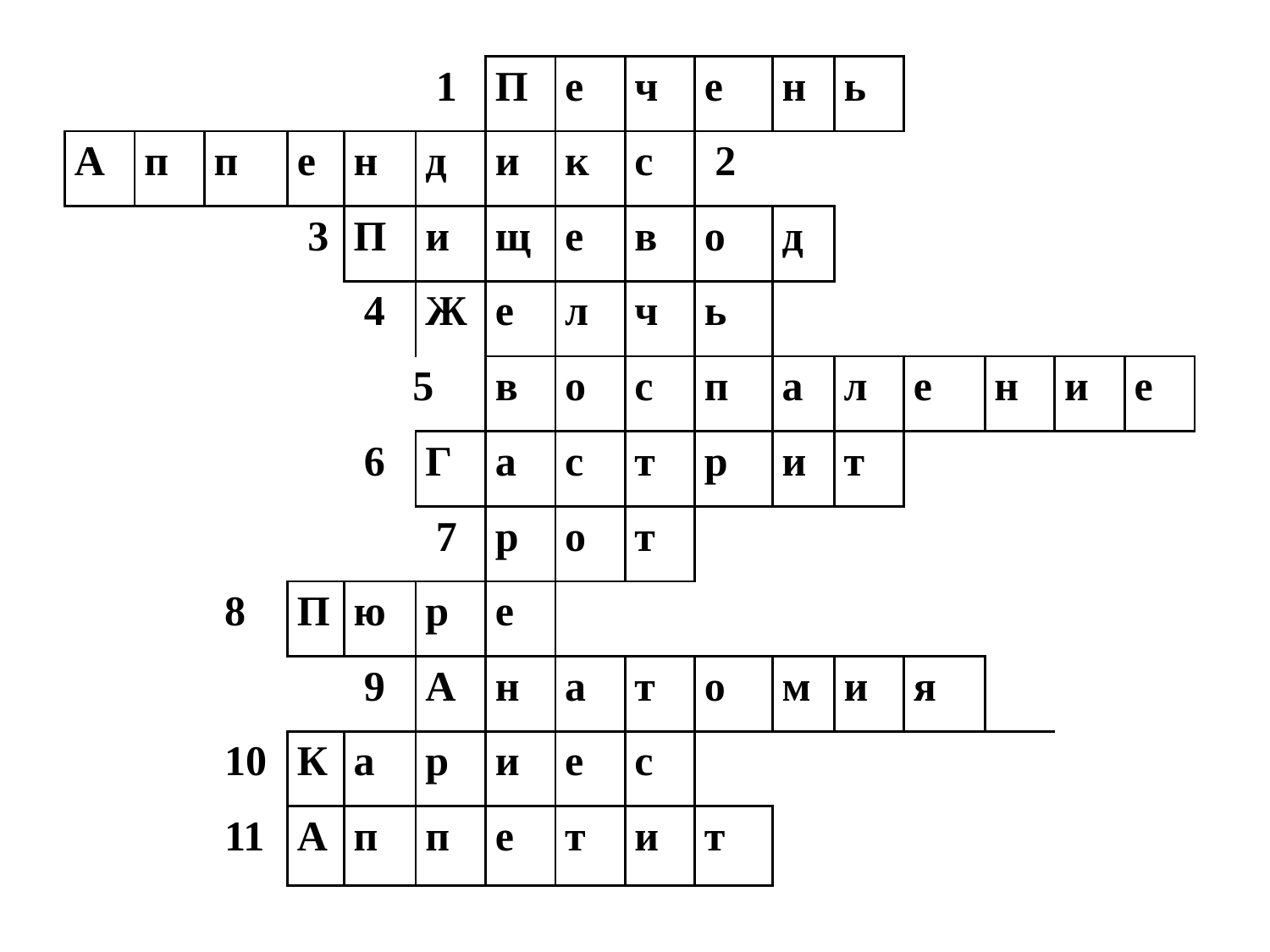

|  |  |  |  |  |  | 1 | П | е | ч | е | н | ь |  |  |  |  |  |
| --- | --- | --- | --- | --- | --- | --- | --- | --- | --- | --- | --- | --- | --- | --- | --- | --- | --- |
| А | п | п | е | н |  | д | и | к | с | 2 |  |  |  |  |  |  |  |
|  |  |  | 3 | П |  | и | щ | е | в | о | д |  |  |  |  |  |  |
|  |  |  |  | 4 |  | Ж | е | л | ч | ь |  |  |  |  |  |  |  |
|  |  |  |  |  | 5 |  | в | о | с | п | а | л | е |  | н | и | е |
|  |  |  |  | 6 |  | Г | а | с | т | р | и | т |  |  |  |  |  |
|  |  |  |  |  |  | 7 | р | о | т |  |  |  |  |  |  |  |  |
|  |  | 8 | П | ю |  | р | е |  |  |  |  |  |  |  |  |  |  |
|  |  |  |  | 9 |  | А | н | а | т | о | м | и | я |  |  |  |  |
|  |  | 10 | К | а |  | р | и | е | с |  |  |  |  |  |  |  |  |
|  |  | 11 | А | п |  | п | е | т | и | т |  |  |  |  |  |  |  |